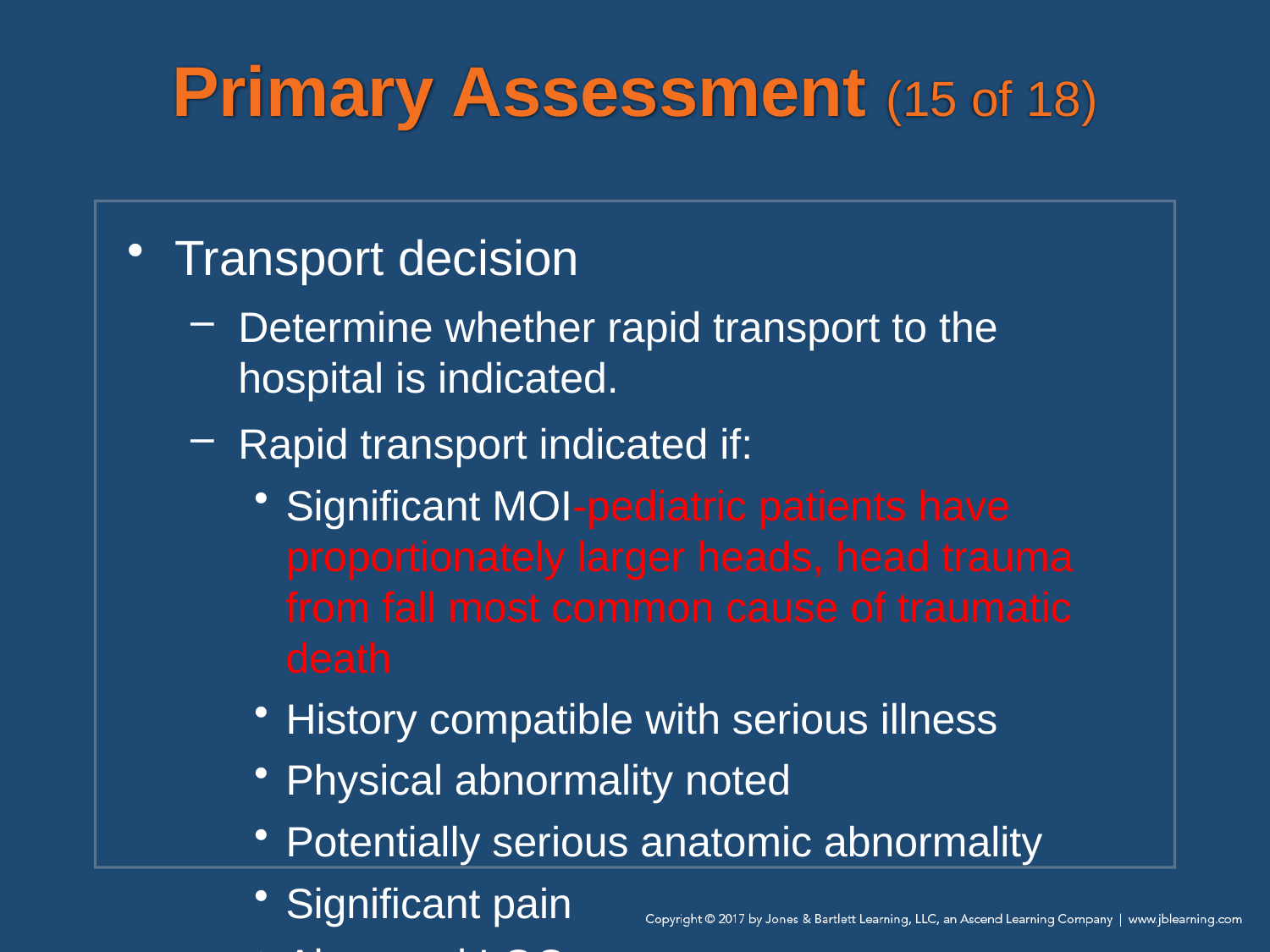

# Primary Assessment (15 of 18)
Transport decision
Determine whether rapid transport to the hospital is indicated.
Rapid transport indicated if:
Significant MOI-pediatric patients have proportionately larger heads, head trauma from fall most common cause of traumatic death
History compatible with serious illness
Physical abnormality noted
Potentially serious anatomic abnormality
Significant pain
Abnormal LOC